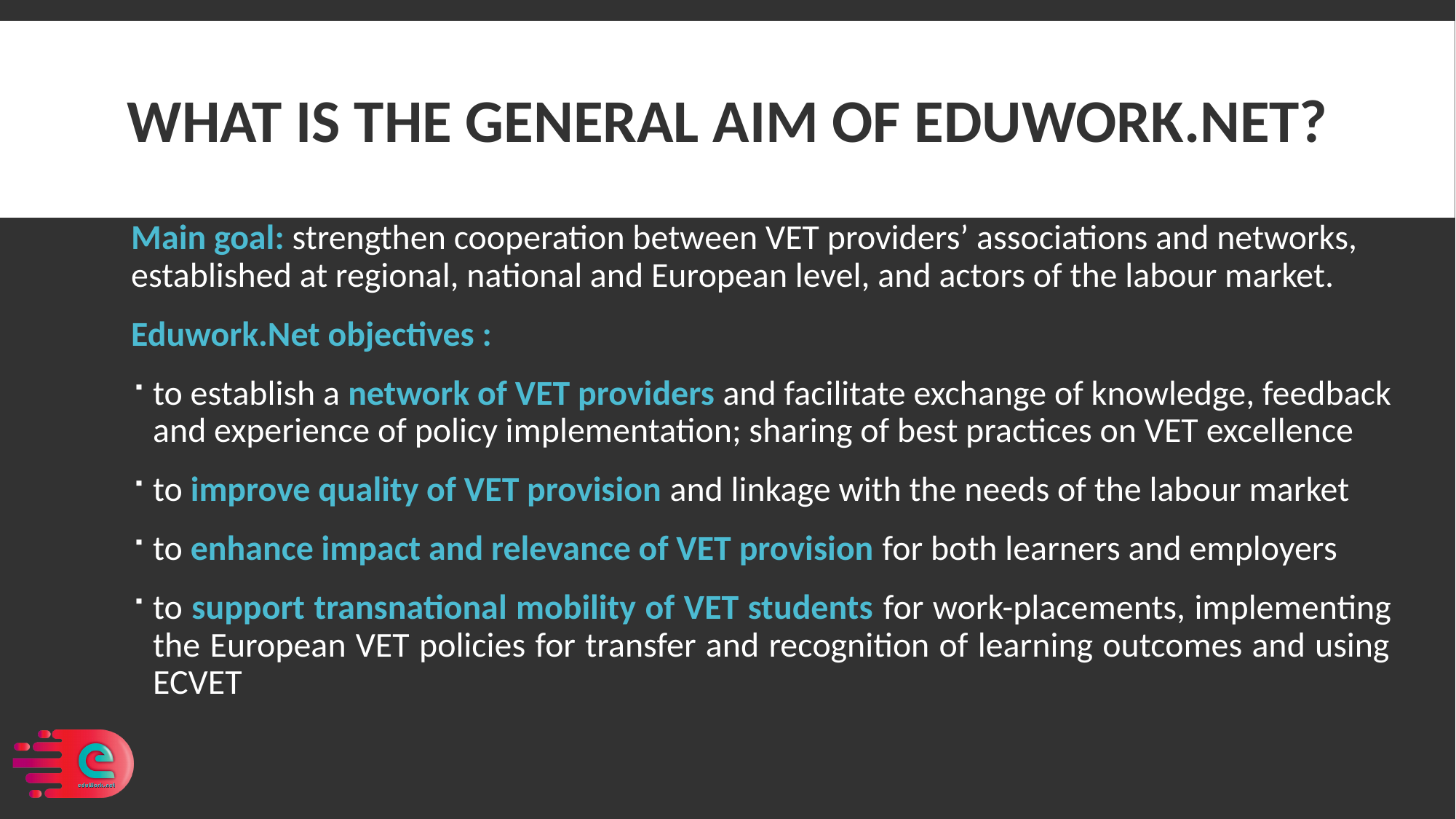

# What is the general aim of Eduwork.Net?
Main goal: strengthen cooperation between VET providers’ associations and networks, established at regional, national and European level, and actors of the labour market.
Eduwork.Net objectives :
to establish a network of VET providers and facilitate exchange of knowledge, feedback and experience of policy implementation; sharing of best practices on VET excellence
to improve quality of VET provision and linkage with the needs of the labour market
to enhance impact and relevance of VET provision for both learners and employers
to support transnational mobility of VET students for work-placements, implementing the European VET policies for transfer and recognition of learning outcomes and using ECVET